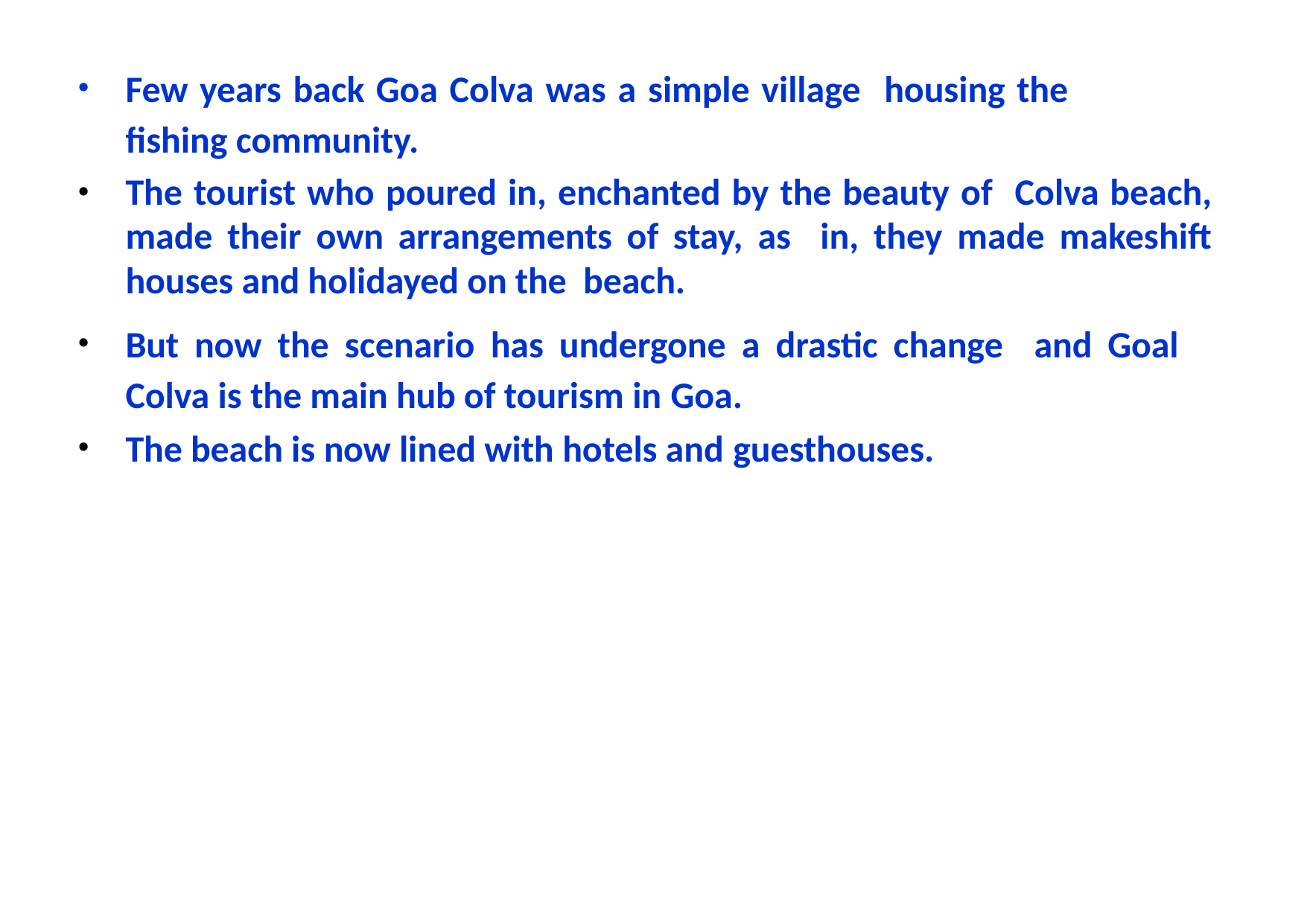

Few years back Goa Colva was a simple village  housing the fishing community.
The tourist who poured in, enchanted by the beauty of  Colva beach, made their own arrangements of stay, as  in, they made makeshift houses and holidayed on the  beach.
But now the scenario has undergone a drastic change  and Goal Colva is the main hub of tourism in Goa.
The beach is now lined with hotels and guesthouses.